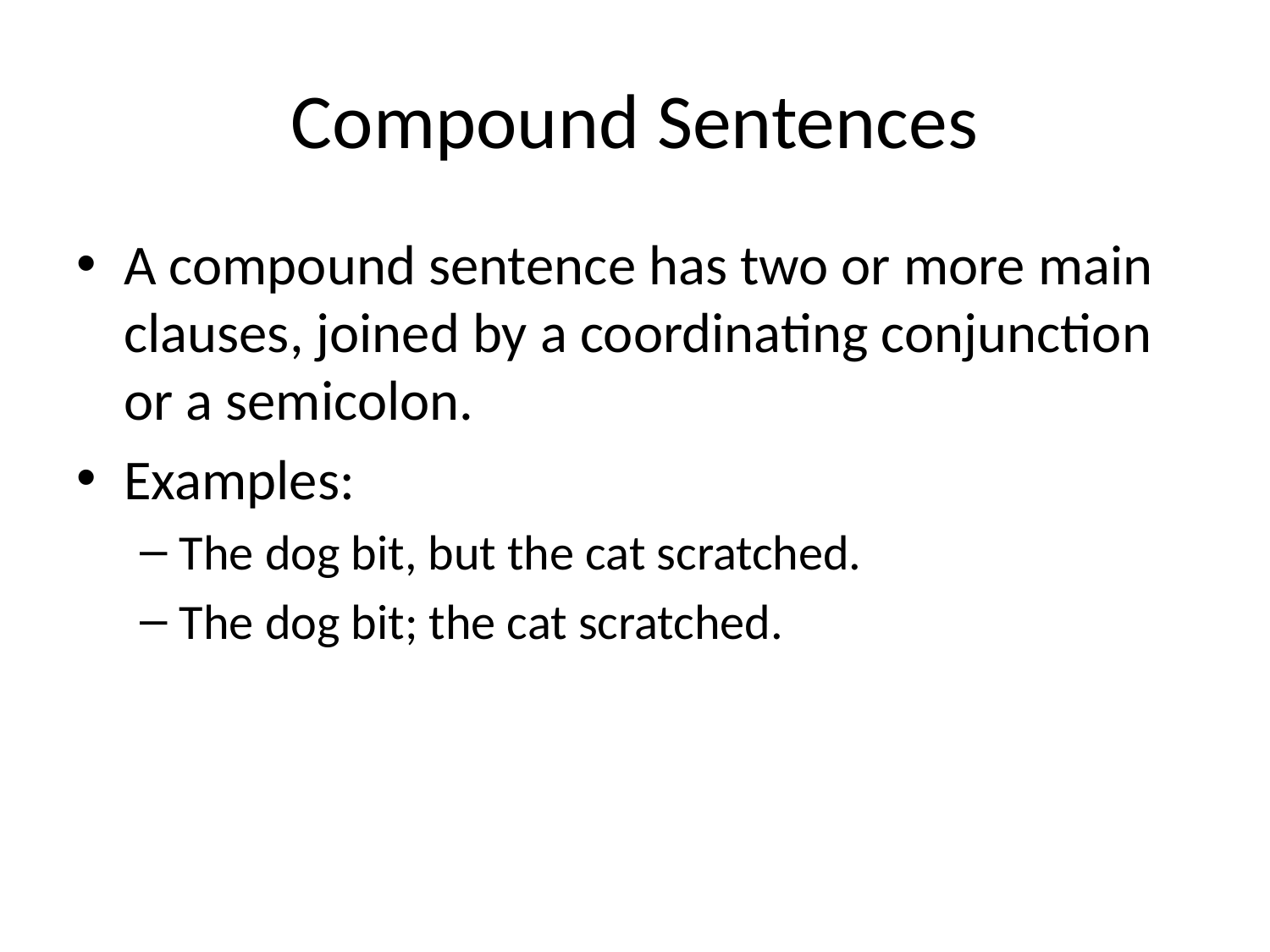

# Compound Sentences
A compound sentence has two or more main clauses, joined by a coordinating conjunction or a semicolon.
Examples:
The dog bit, but the cat scratched.
The dog bit; the cat scratched.